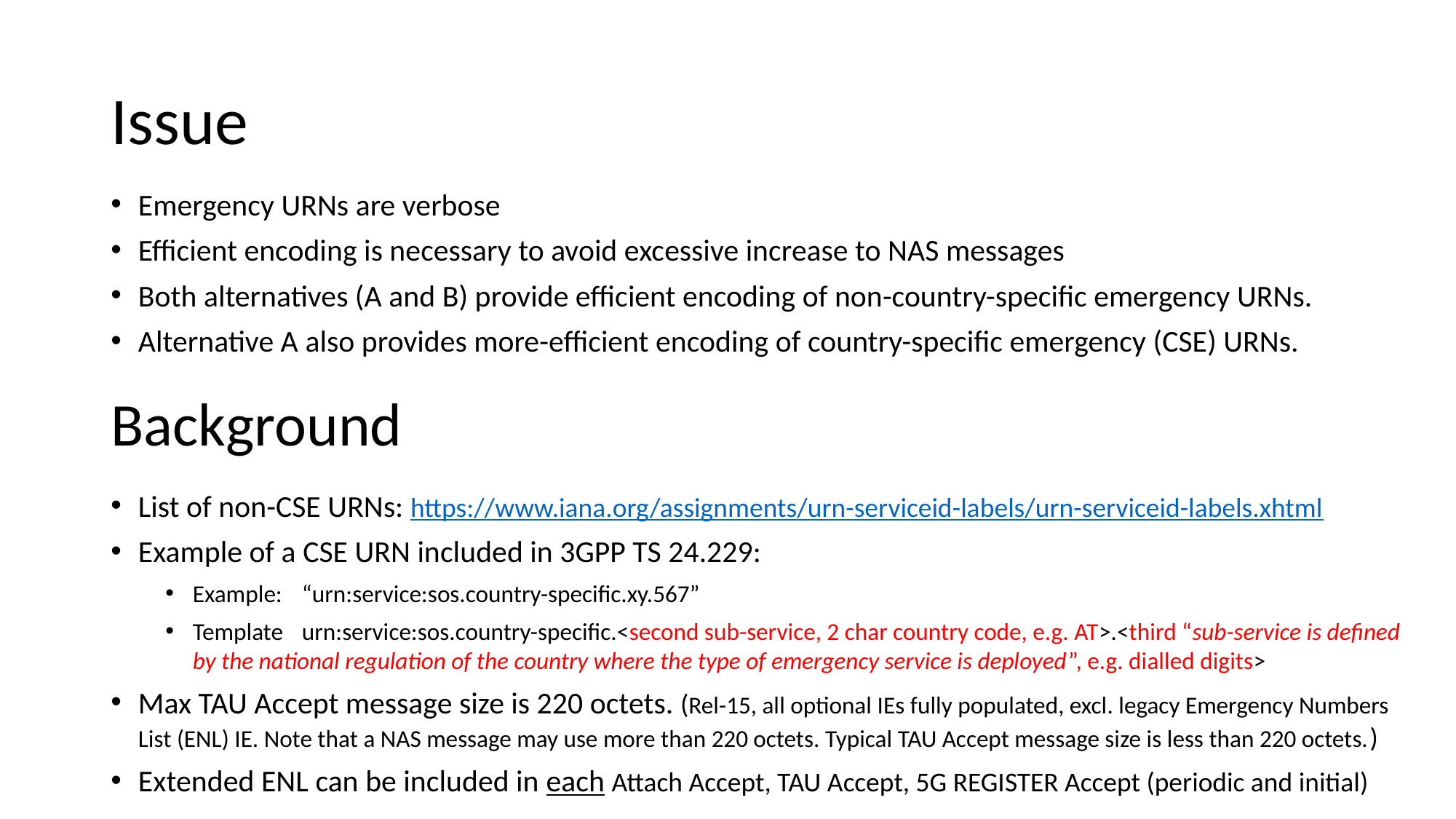

# Issue
Emergency URNs are verbose
Efficient encoding is necessary to avoid excessive increase to NAS messages
Both alternatives (A and B) provide efficient encoding of non-country-specific emergency URNs.
Alternative A also provides more-efficient encoding of country-specific emergency (CSE) URNs.

List of non-CSE URNs: https://www.iana.org/assignments/urn-serviceid-labels/urn-serviceid-labels.xhtml
Example of a CSE URN included in 3GPP TS 24.229:
Example:	“urn:service:sos.country-specific.xy.567”
Template	urn:service:sos.country-specific.<second sub-service, 2 char country code, e.g. AT>.<third “sub-service is defined by the national regulation of the country where the type of emergency service is deployed”, e.g. dialled digits>
Max TAU Accept message size is 220 octets. (Rel-15, all optional IEs fully populated, excl. legacy Emergency Numbers List (ENL) IE. Note that a NAS message may use more than 220 octets. Typical TAU Accept message size is less than 220 octets.)
Extended ENL can be included in each Attach Accept, TAU Accept, 5G REGISTER Accept (periodic and initial)

Background